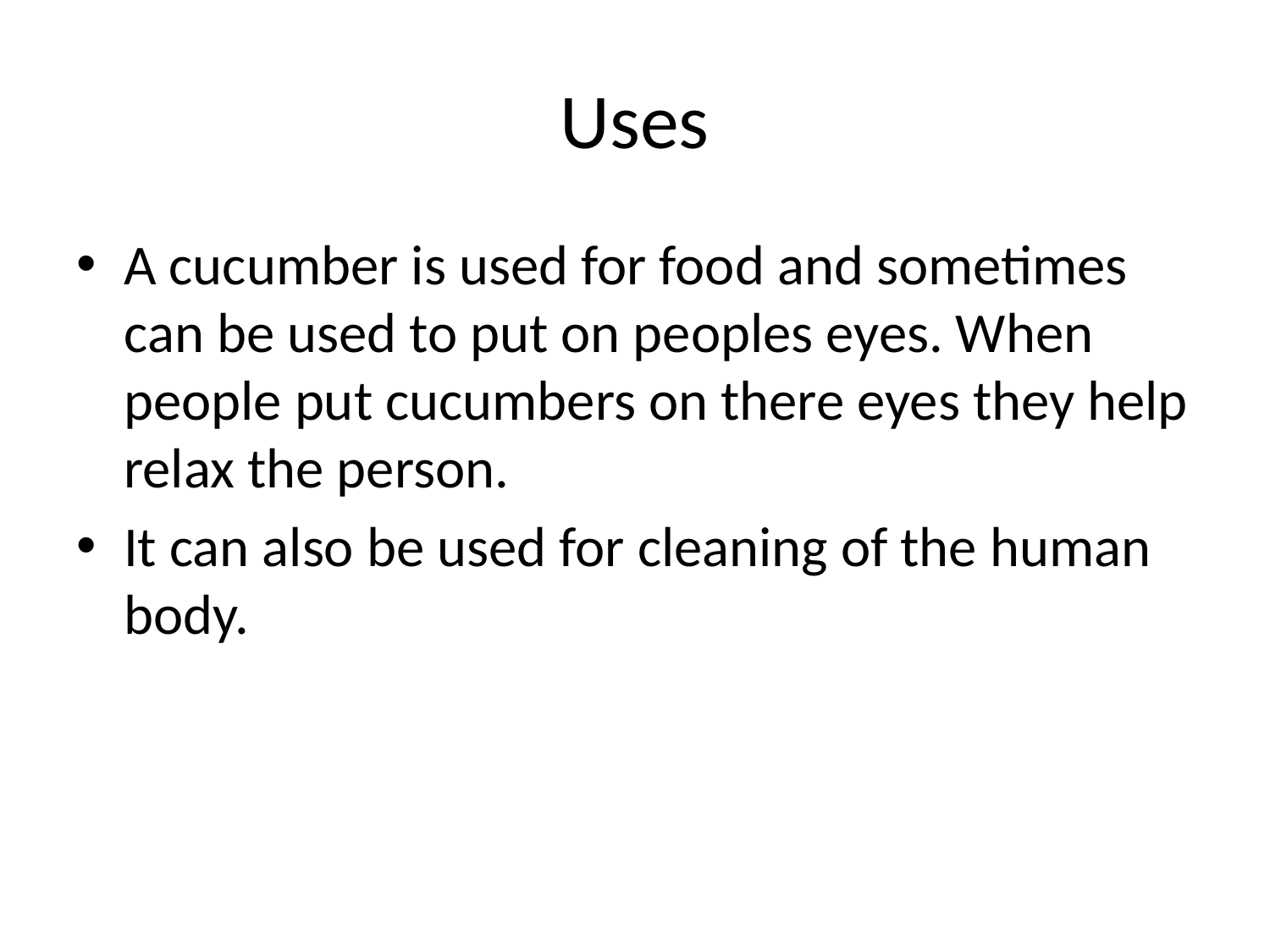

# Uses
A cucumber is used for food and sometimes can be used to put on peoples eyes. When people put cucumbers on there eyes they help relax the person.
It can also be used for cleaning of the human body.